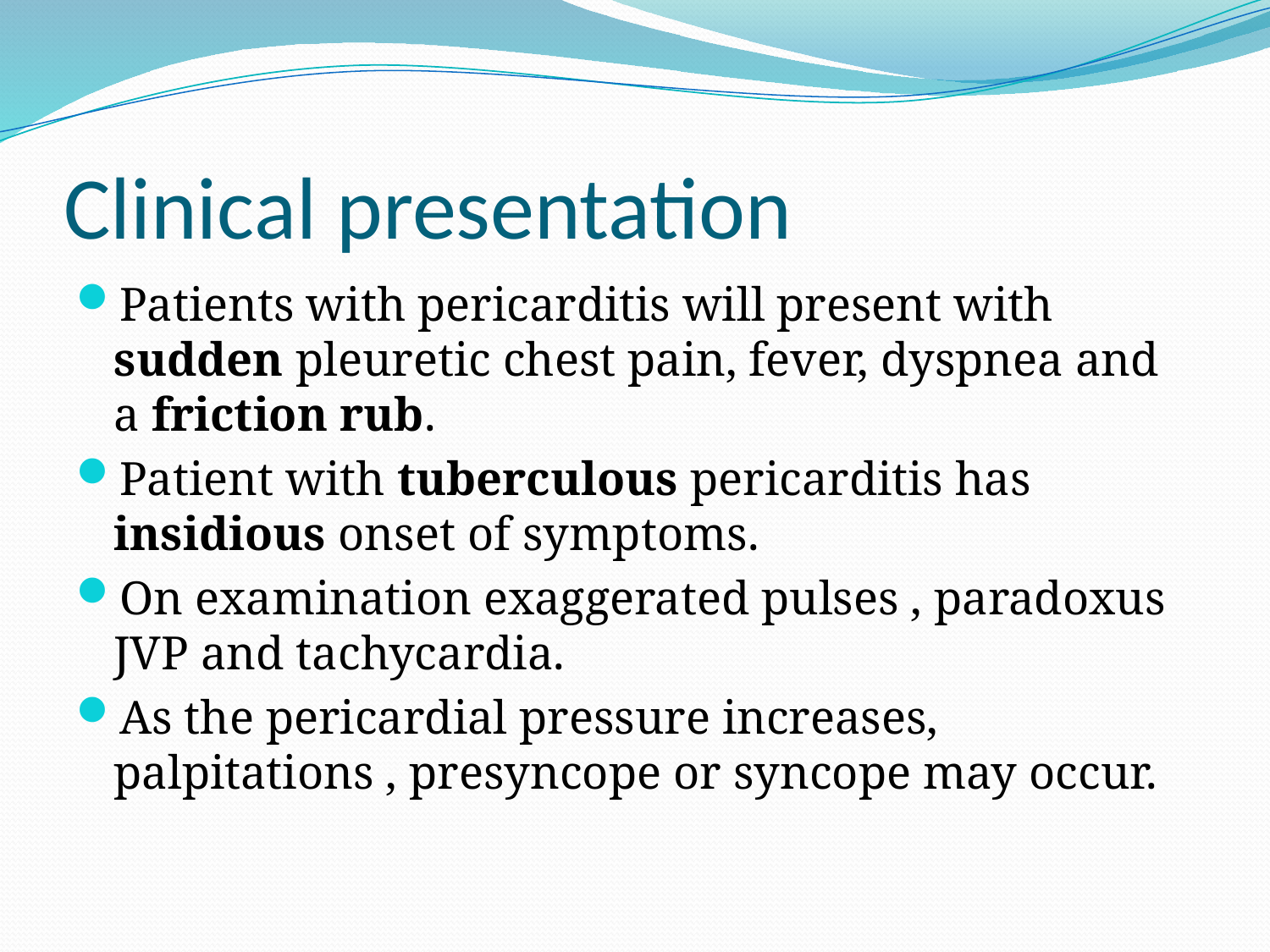

# Clinical presentation
Patients with pericarditis will present with sudden pleuretic chest pain, fever, dyspnea and a friction rub.
Patient with tuberculous pericarditis has insidious onset of symptoms.
On examination exaggerated pulses , paradoxus JVP and tachycardia.
As the pericardial pressure increases, palpitations , presyncope or syncope may occur.